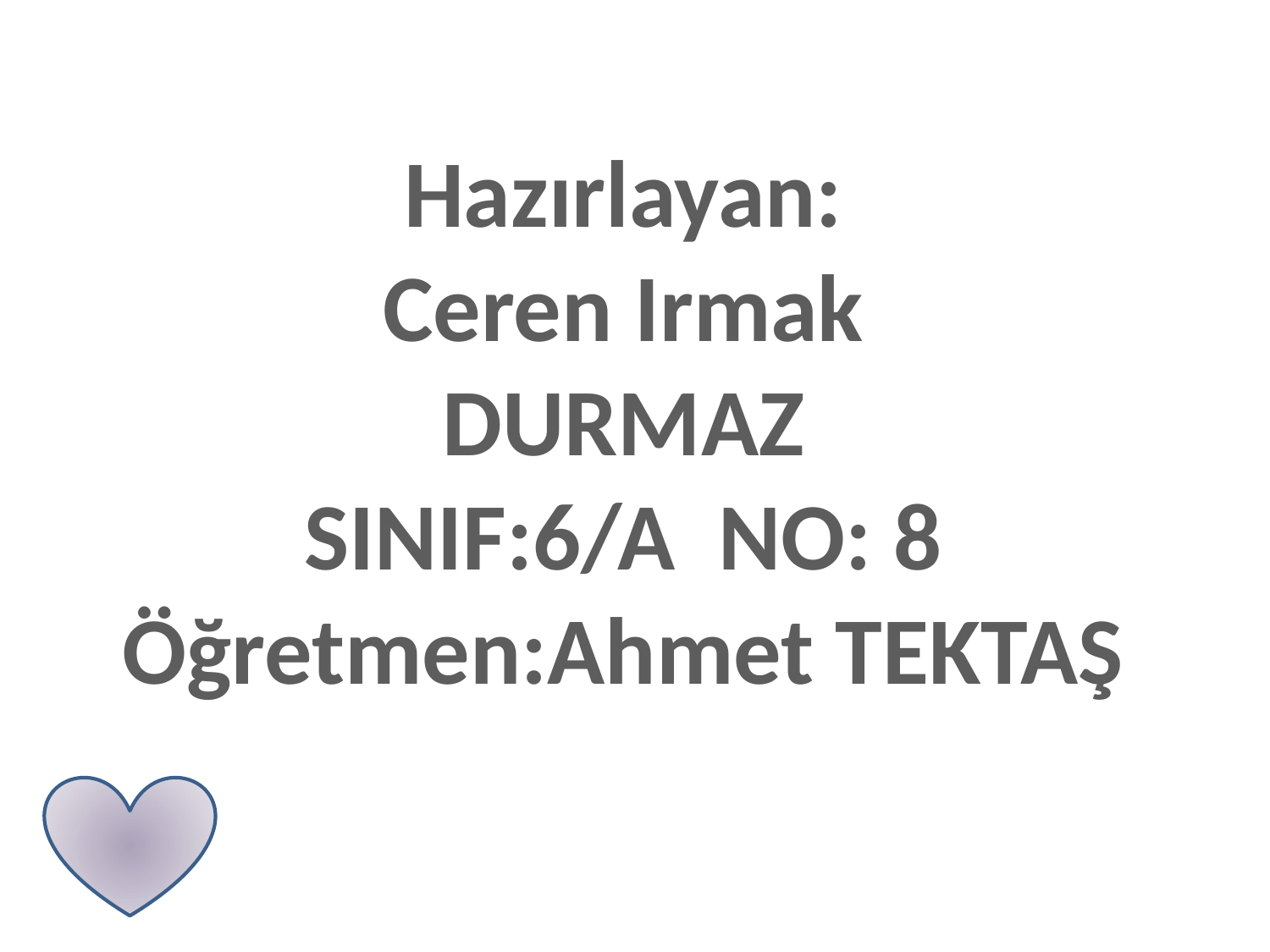

Hazırlayan:
Ceren Irmak
DURMAZ
SINIF:6/A  NO: 8
Öğretmen:Ahmet TEKTAŞ